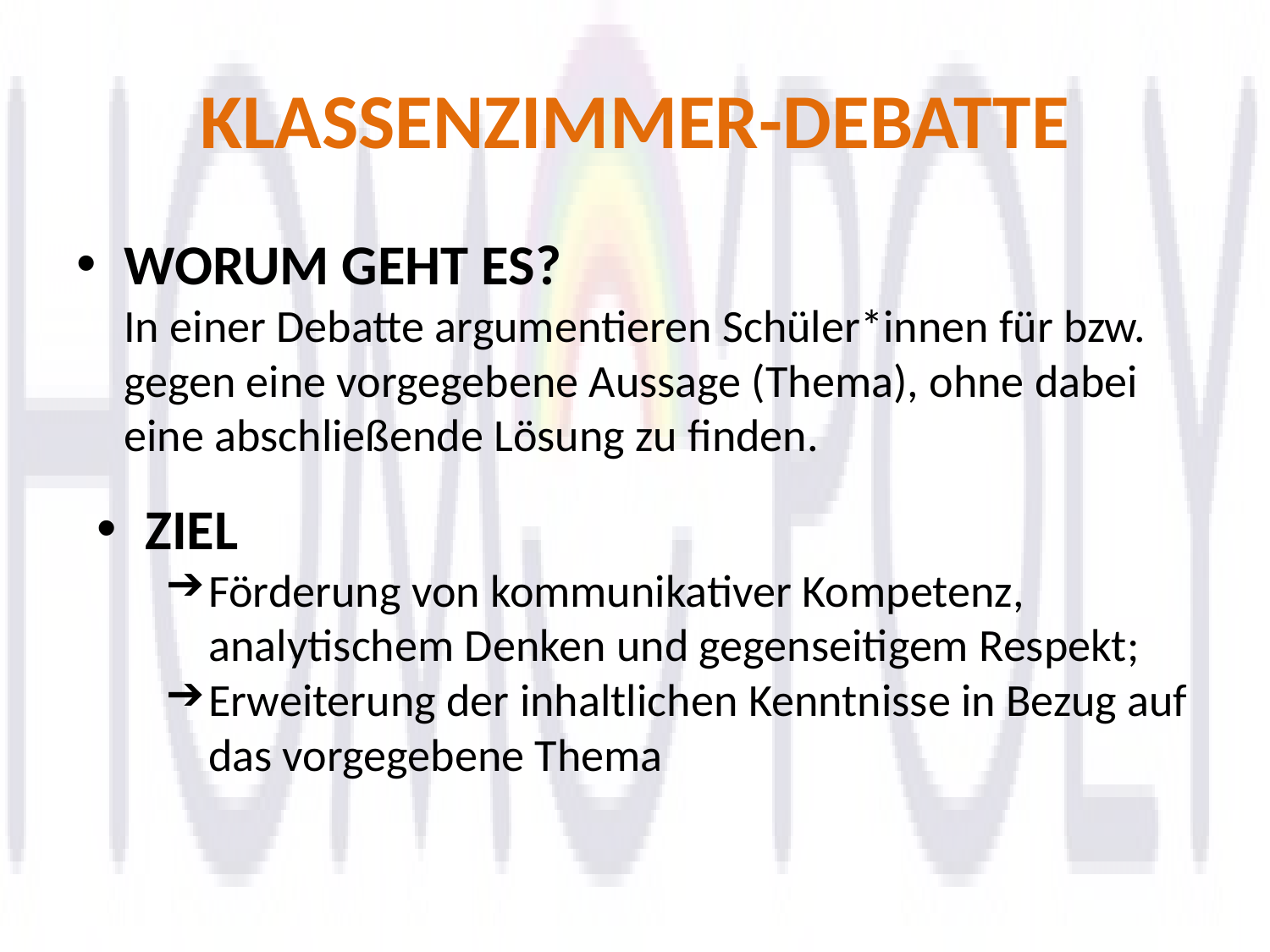

# KLASSENZIMMER-DEBATTE
WORUM GEHT ES?
In einer Debatte argumentieren Schüler*innen für bzw. gegen eine vorgegebene Aussage (Thema), ohne dabei eine abschließende Lösung zu finden.
ZIEL
Förderung von kommunikativer Kompetenz, analytischem Denken und gegenseitigem Respekt;
Erweiterung der inhaltlichen Kenntnisse in Bezug auf das vorgegebene Thema